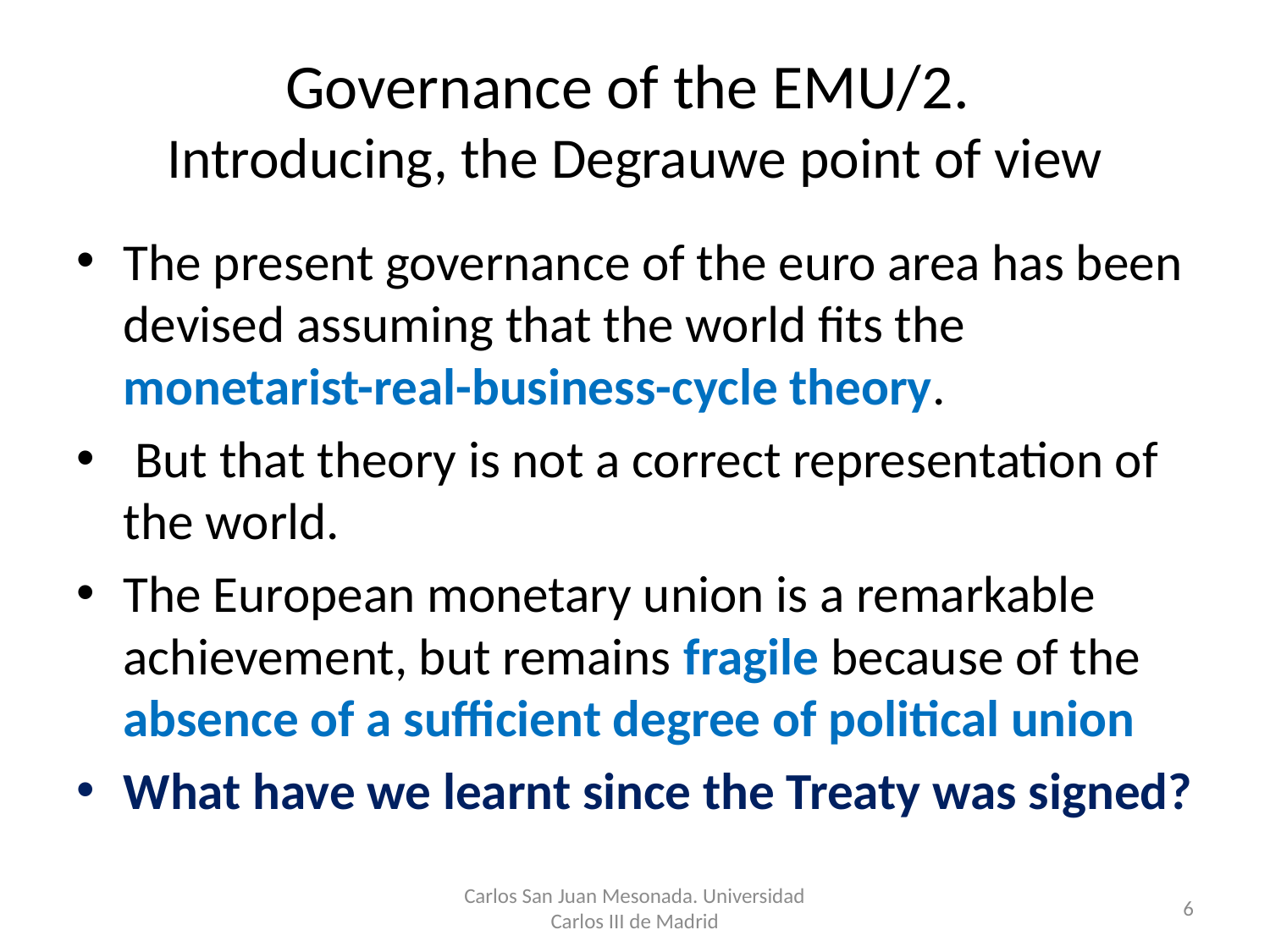

# Governance of the EMU/2. Introducing, the Degrauwe point of view
The present governance of the euro area has been devised assuming that the world fits the monetarist-real-business-cycle theory.
 But that theory is not a correct representation of the world.
The European monetary union is a remarkable achievement, but remains fragile because of the absence of a sufficient degree of political union
What have we learnt since the Treaty was signed?
Carlos San Juan Mesonada. Universidad Carlos III de Madrid
6